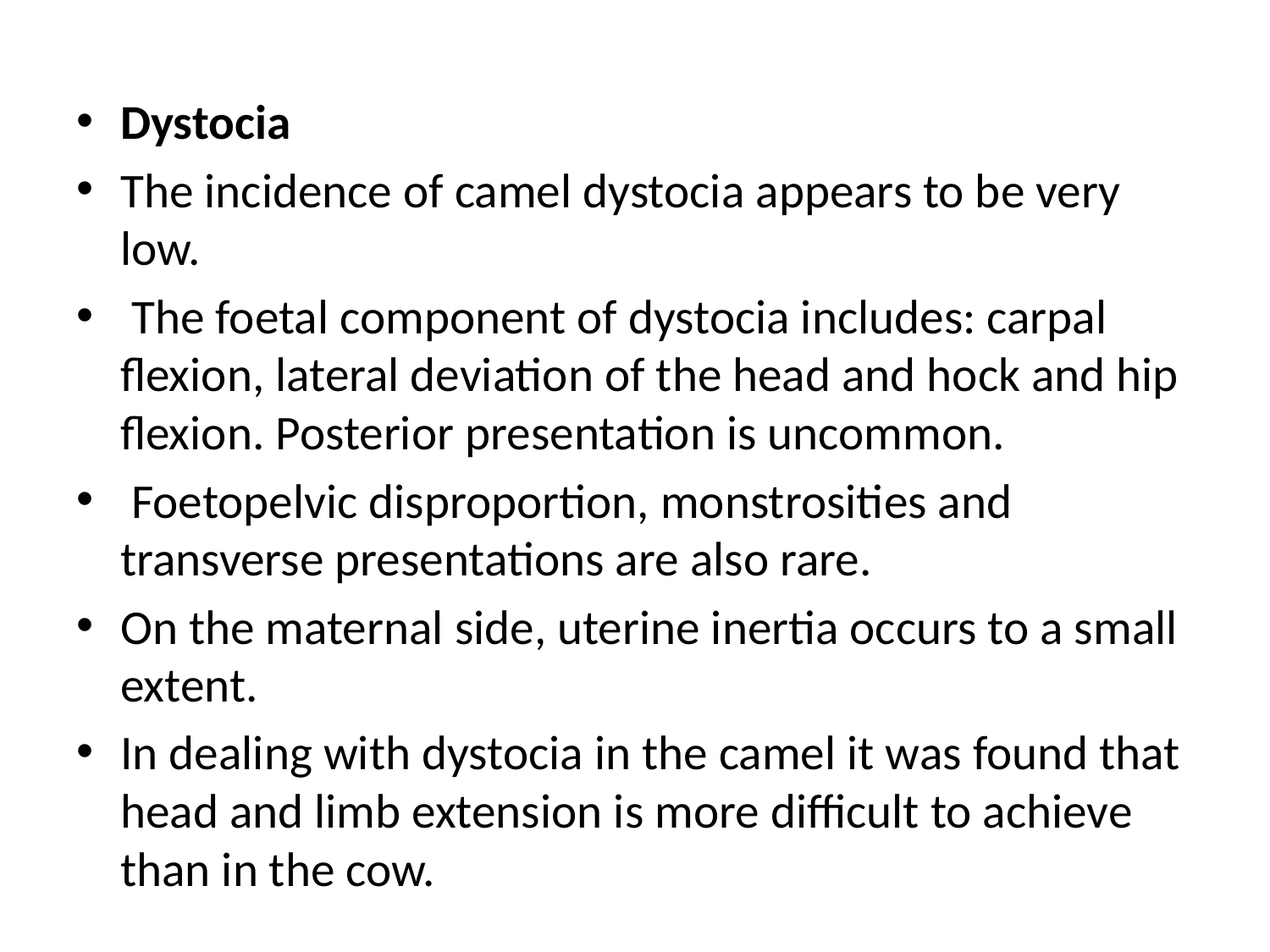

Dystocia
The incidence of camel dystocia appears to be very low.
 The foetal component of dystocia includes: carpal flexion, lateral deviation of the head and hock and hip flexion. Posterior presentation is uncommon.
 Foetopelvic disproportion, monstrosities and transverse presentations are also rare.
On the maternal side, uterine inertia occurs to a small extent.
In dealing with dystocia in the camel it was found that head and limb extension is more difficult to achieve than in the cow.